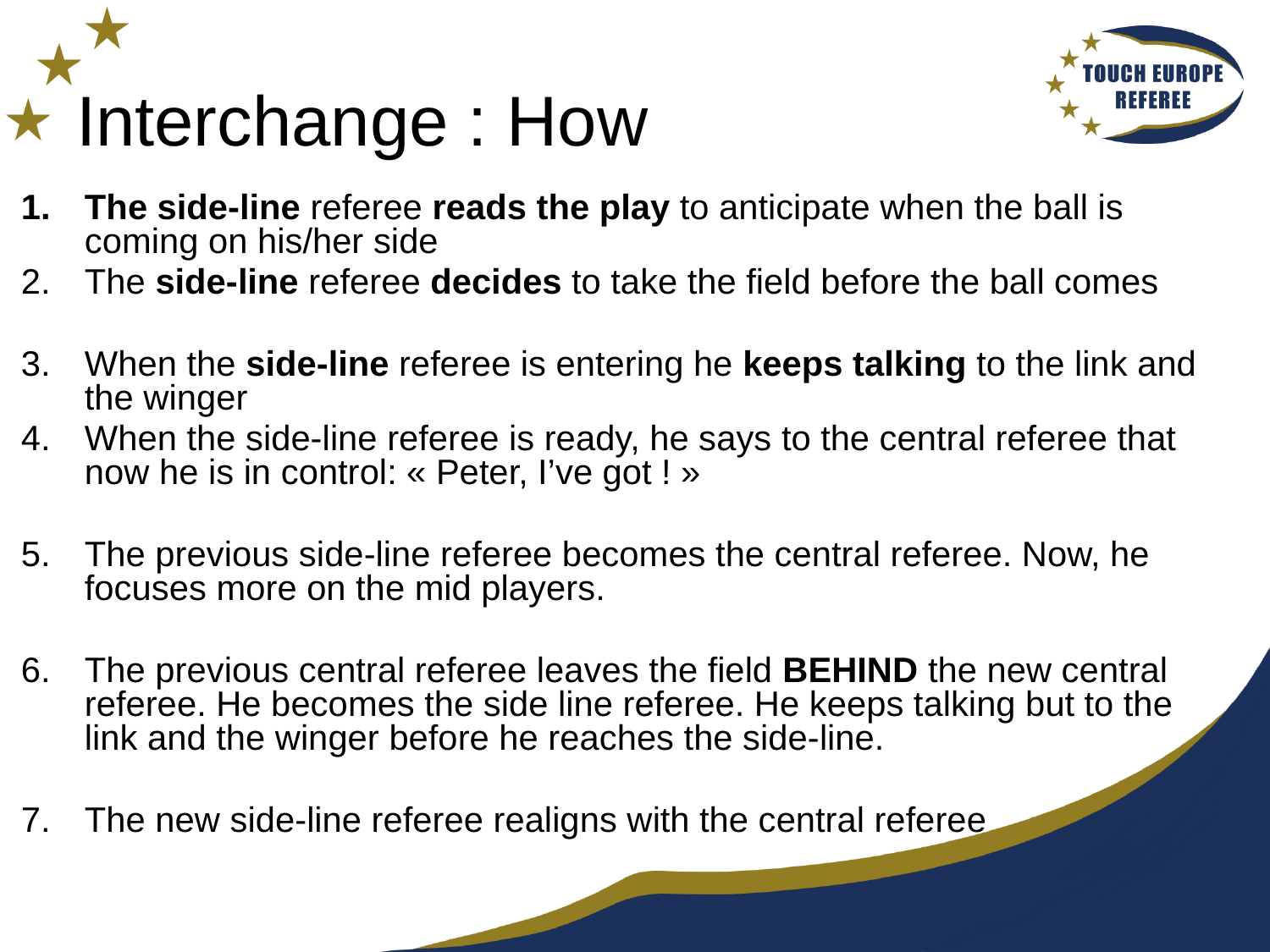

# Interchange : How
The side-line referee reads the play to anticipate when the ball is coming on his/her side
The side-line referee decides to take the field before the ball comes

When the side-line referee is entering he keeps talking to the link and the winger
When the side-line referee is ready, he says to the central referee that now he is in control: « Peter, I’ve got ! »

The previous side-line referee becomes the central referee. Now, he focuses more on the mid players.

The previous central referee leaves the field BEHIND the new central referee. He becomes the side line referee. He keeps talking but to the link and the winger before he reaches the side-line.

The new side-line referee realigns with the central referee